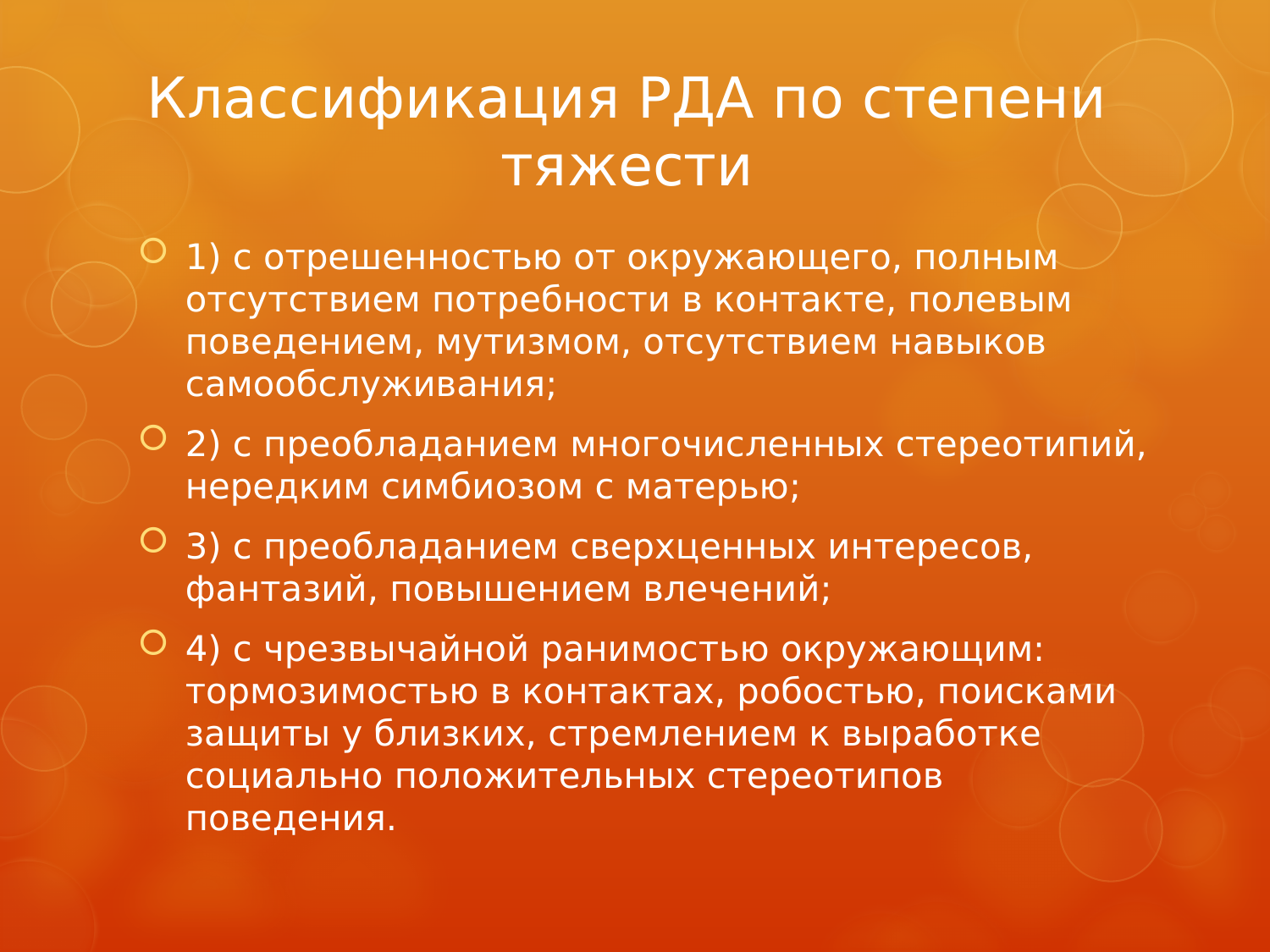

# Классификация РДА по степени тяжести
1) с отрешенностью от окружающего, полным отсутствием потребности в контакте, полевым поведением, мутизмом, отсутствием навыков самообслуживания;
2) с преобладанием многочисленных стереотипий, нередким симбиозом с матерью;
3) с преобладанием сверхценных интересов, фантазий, повышением влечений;
4) с чрезвычайной ранимостью окружающим: тормозимостью в контактах, робостью, поисками защиты у близких, стремлением к выработке социально положительных стереотипов поведения.